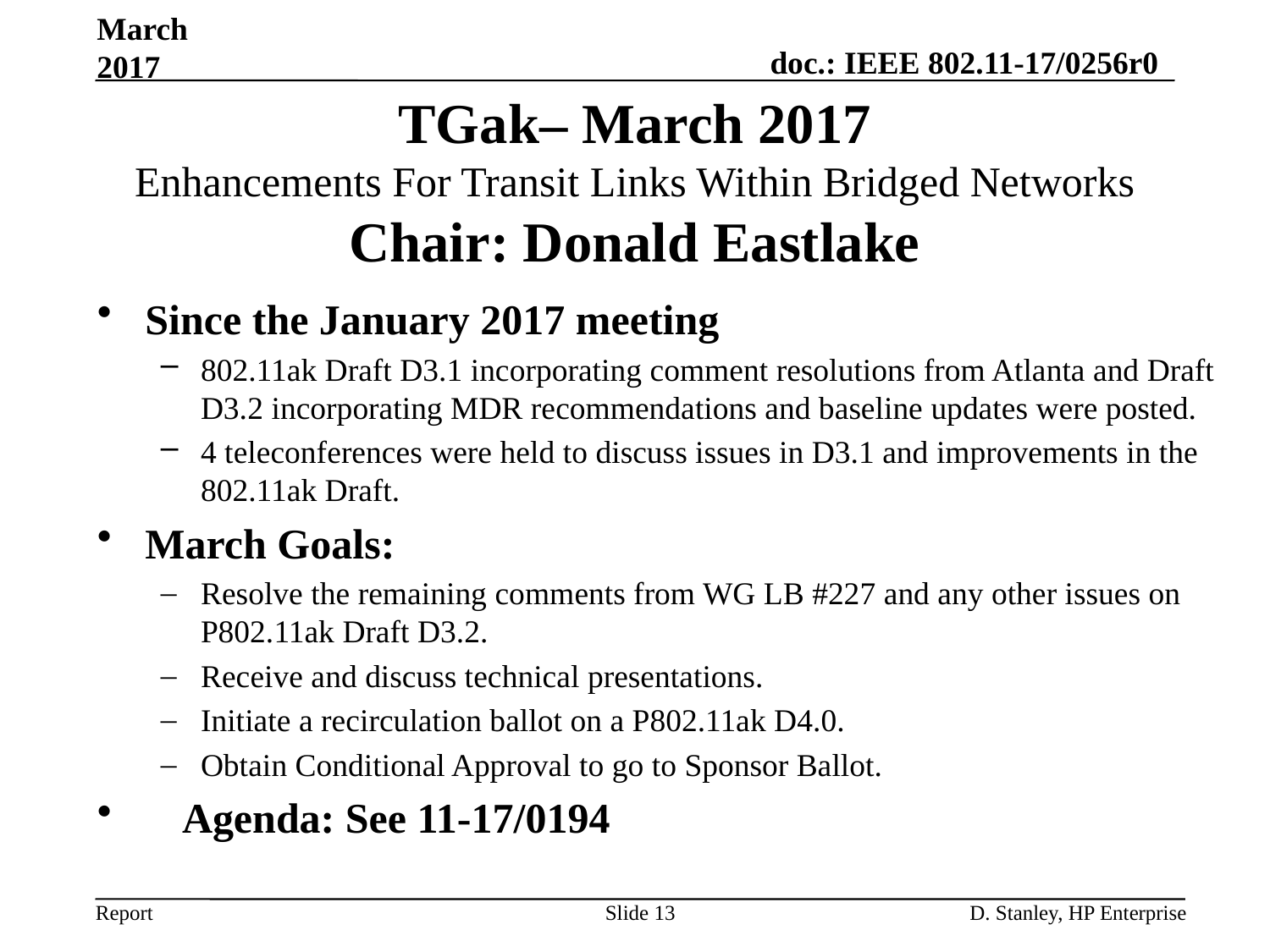

March 2017
# TGak– March 2017 Enhancements For Transit Links Within Bridged Networks Chair: Donald Eastlake
Since the January 2017 meeting
802.11ak Draft D3.1 incorporating comment resolutions from Atlanta and Draft D3.2 incorporating MDR recommendations and baseline updates were posted.
4 teleconferences were held to discuss issues in D3.1 and improvements in the 802.11ak Draft.
March Goals:
Resolve the remaining comments from WG LB #227 and any other issues on P802.11ak Draft D3.2.
Receive and discuss technical presentations.
Initiate a recirculation ballot on a P802.11ak D4.0.
Obtain Conditional Approval to go to Sponsor Ballot.
Agenda: See 11-17/0194

Slide 13
D. Stanley, HP Enterprise